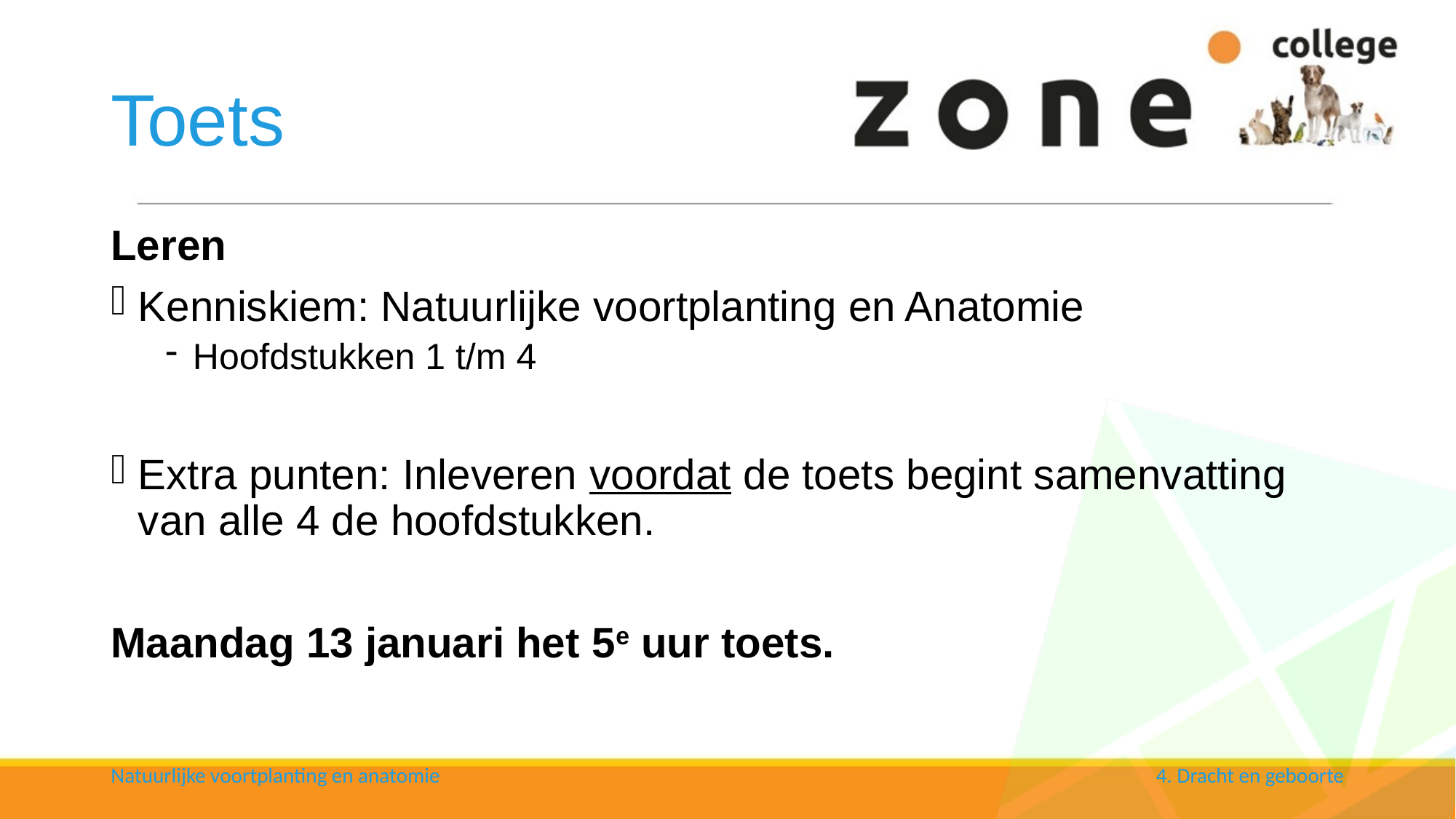

# Toets
Leren
Kenniskiem: Natuurlijke voortplanting en Anatomie
Hoofdstukken 1 t/m 4

Extra punten: Inleveren voordat de toets begint samenvatting van alle 4 de hoofdstukken.

Maandag 13 januari het 5e uur toets.
Natuurlijke voortplanting en anatomie
4. Dracht en geboorte